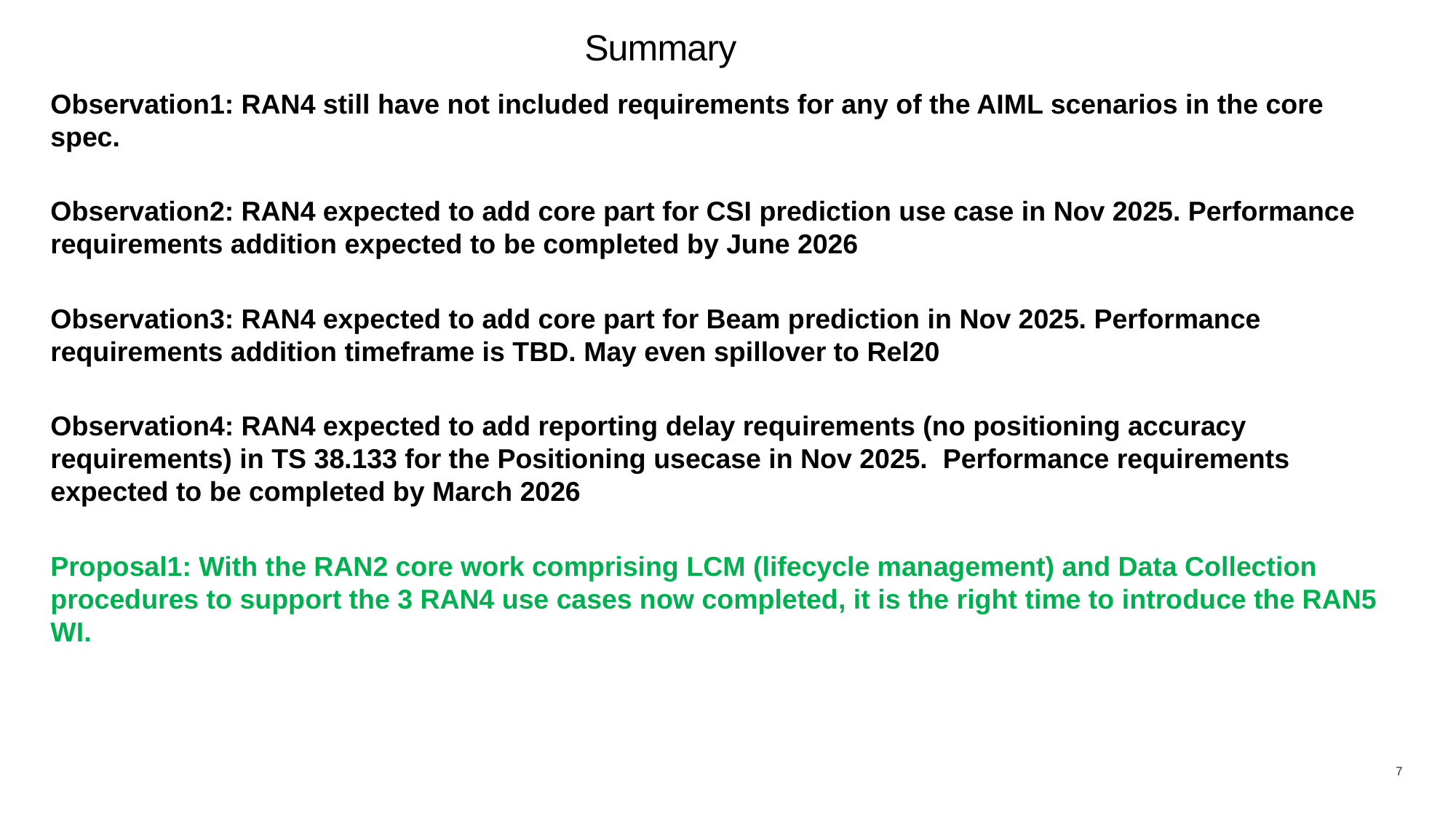

Summary
Observation1: RAN4 still have not included requirements for any of the AIML scenarios in the core spec.

Observation2: RAN4 expected to add core part for CSI prediction use case in Nov 2025. Performance requirements addition expected to be completed by June 2026

Observation3: RAN4 expected to add core part for Beam prediction in Nov 2025. Performance requirements addition timeframe is TBD. May even spillover to Rel20

Observation4: RAN4 expected to add reporting delay requirements (no positioning accuracy requirements) in TS 38.133 for the Positioning usecase in Nov 2025.  Performance requirements expected to be completed by March 2026

Proposal1: With the RAN2 core work comprising LCM (lifecycle management) and Data Collection procedures to support the 3 RAN4 use cases now completed, it is the right time to introduce the RAN5 WI.